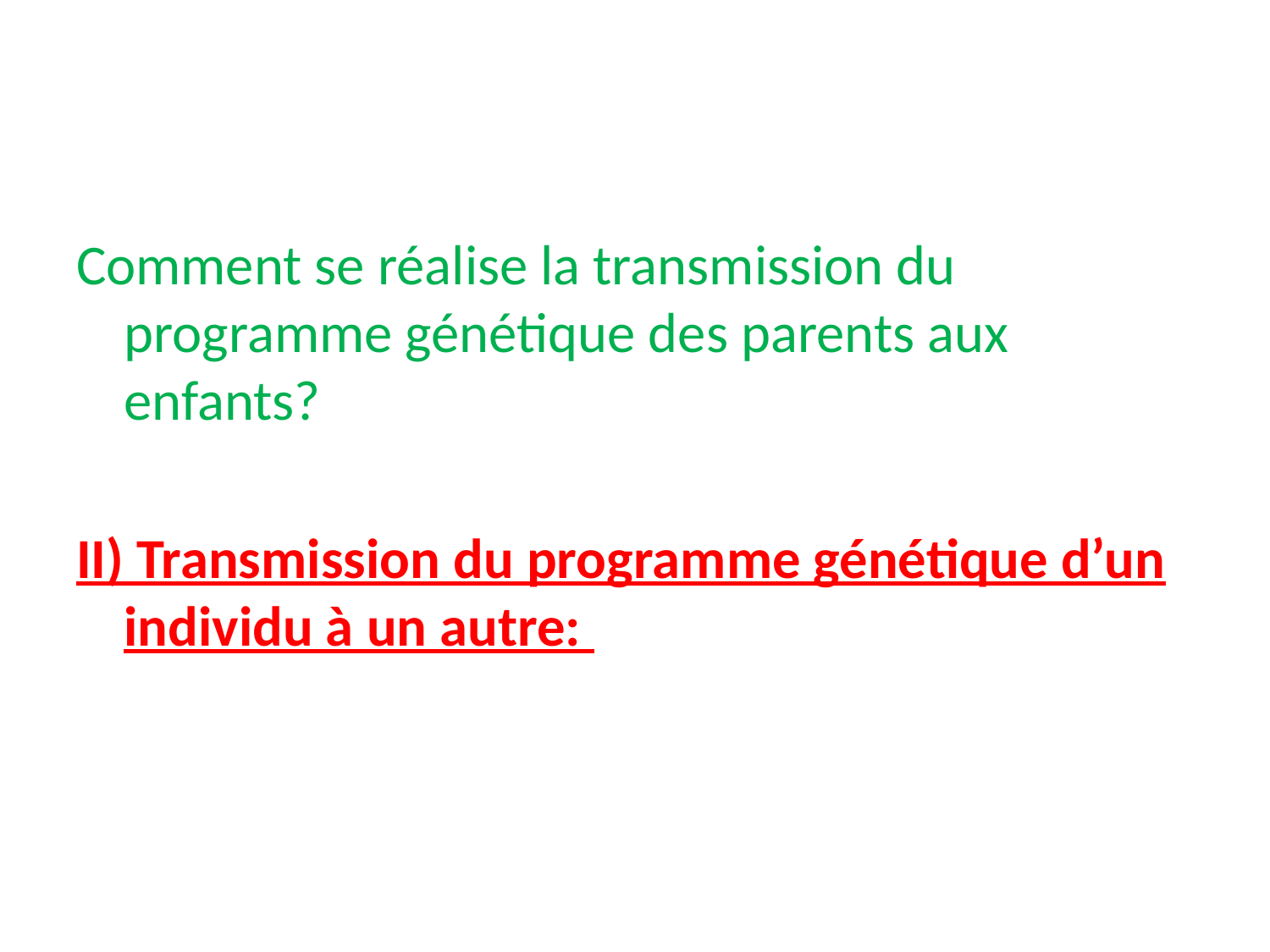

#
Comment se réalise la transmission du programme génétique des parents aux enfants?

II) Transmission du programme génétique d’un individu à un autre: